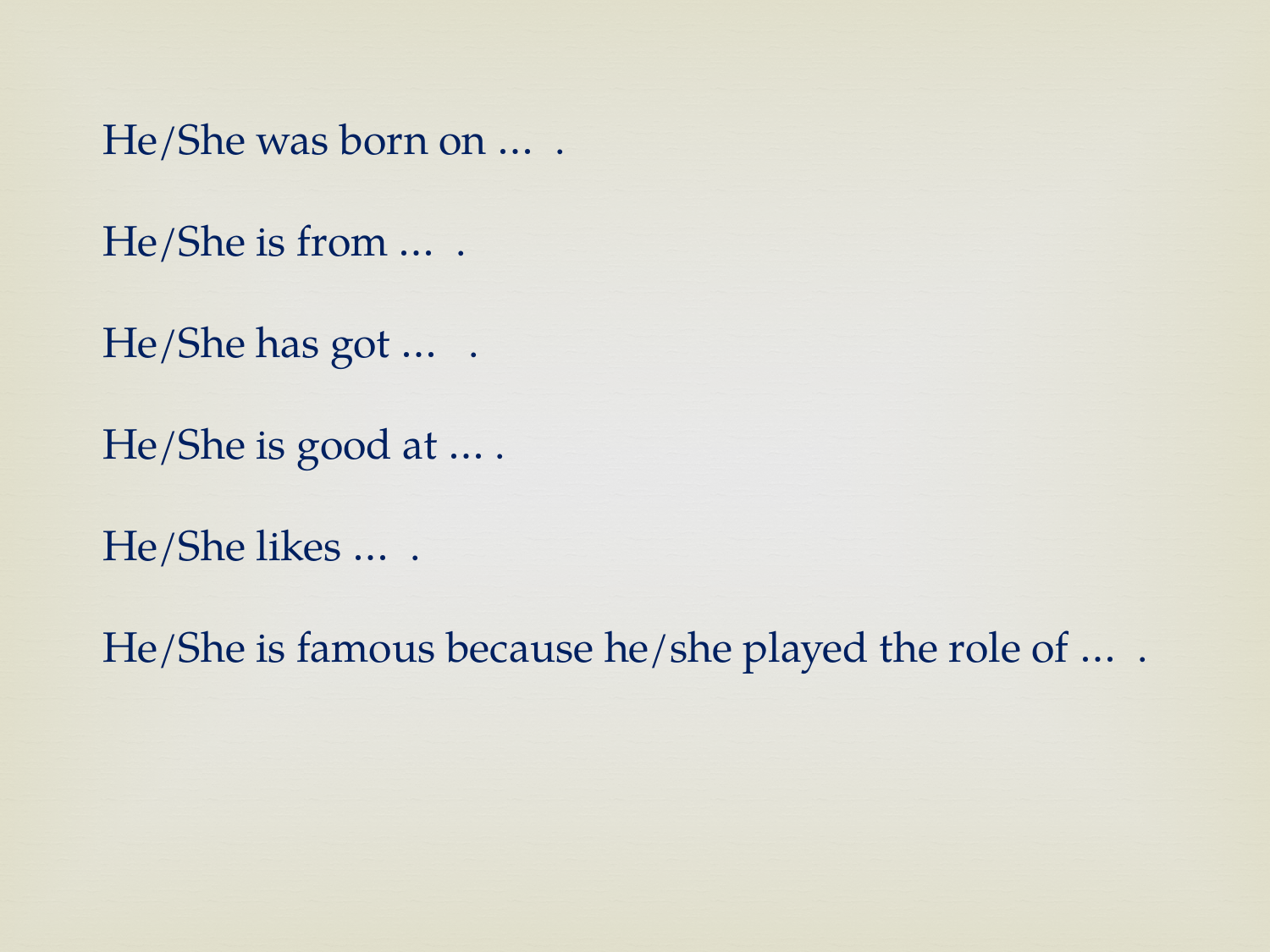

He/She was born on …  .

He/She is from …  .

He/She has got …   .

He/She is good at … .

He/She likes …  .

He/She is famous because he/she played the role of …  .